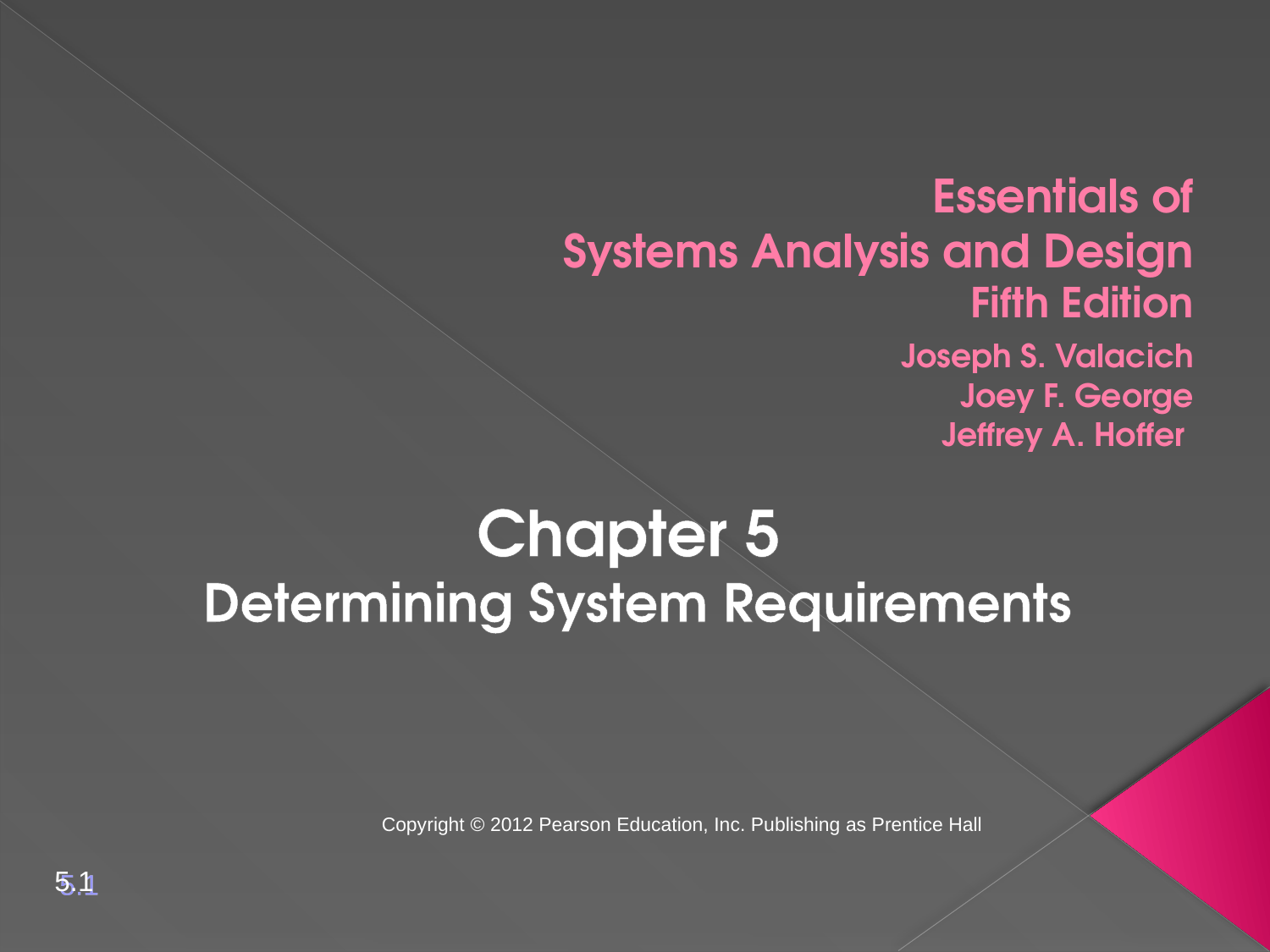

# Essentials of Systems Analysis and Design Fifth Edition Joseph S. Valacich Joey F. George Jeffrey A. Hoffer
Chapter 5
Determining System Requirements
Copyright © 2012 Pearson Education, Inc. Publishing as Prentice Hall
5.1